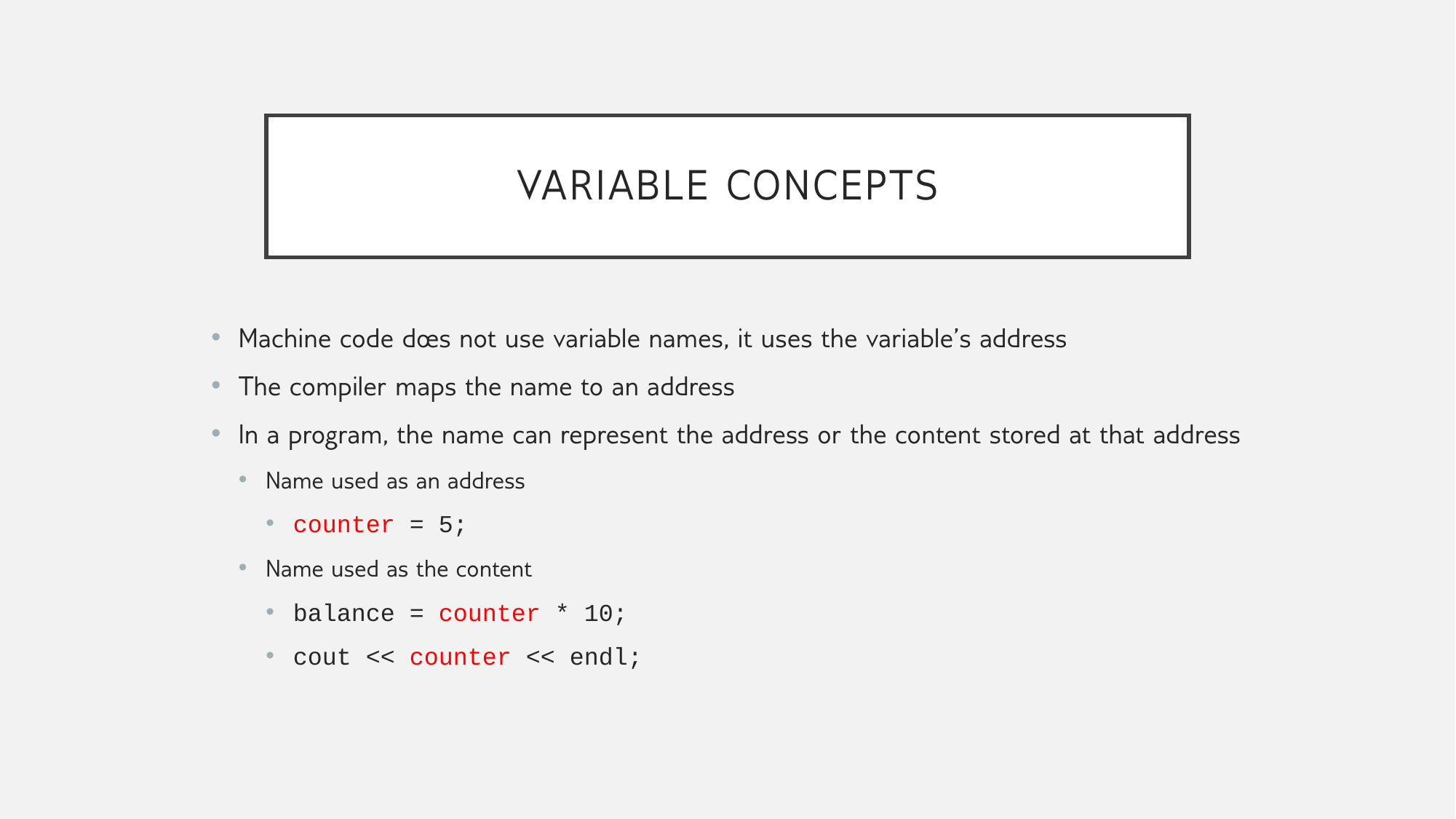

# Variable Concepts
Machine code does not use variable names, it uses the variable’s address
The compiler maps the name to an address
In a program, the name can represent the address or the content stored at that address
Name used as an address
counter = 5;
Name used as the content
balance = counter * 10;
cout << counter << endl;